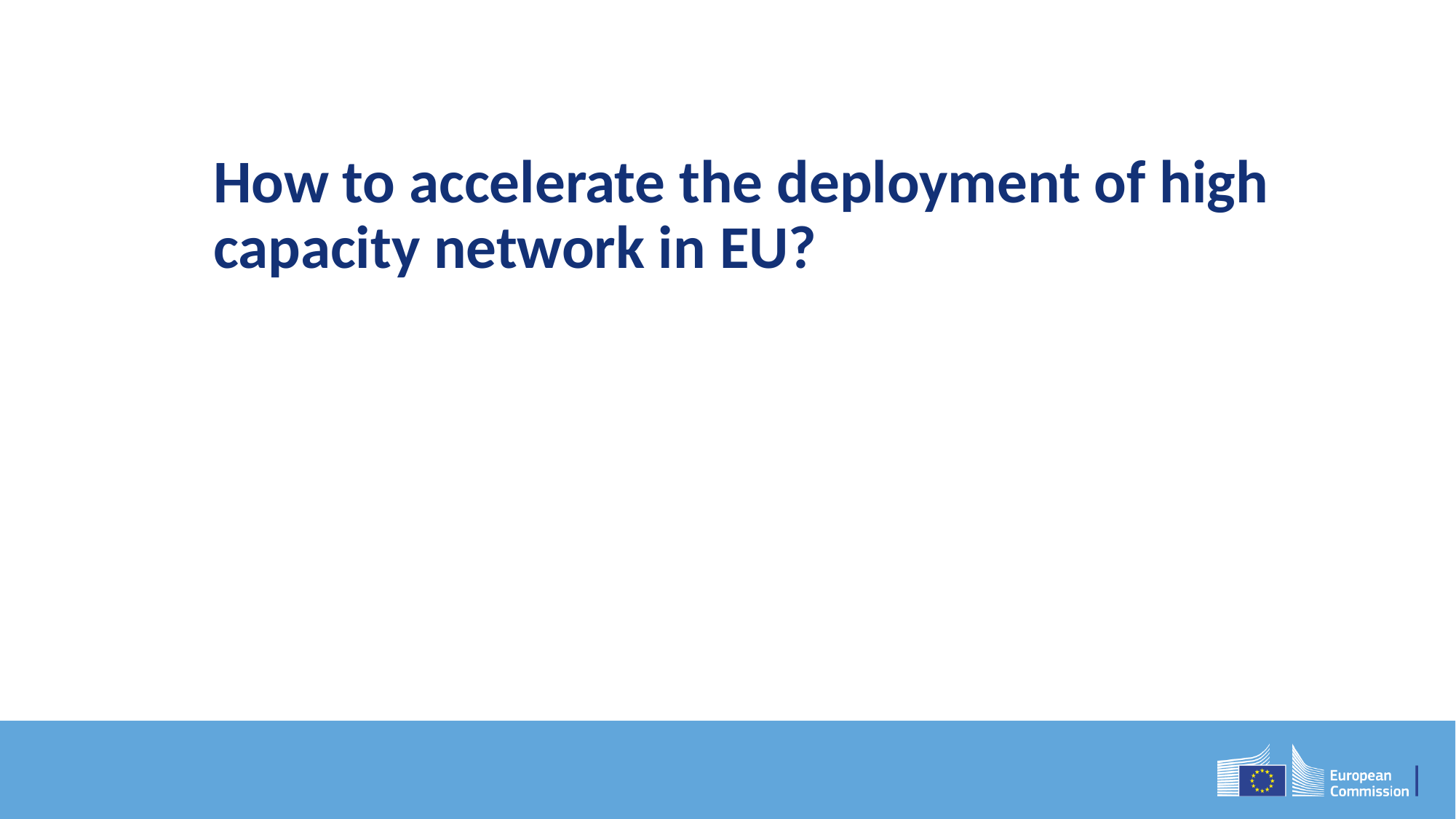

# How to accelerate the deployment of high capacity network in EU?